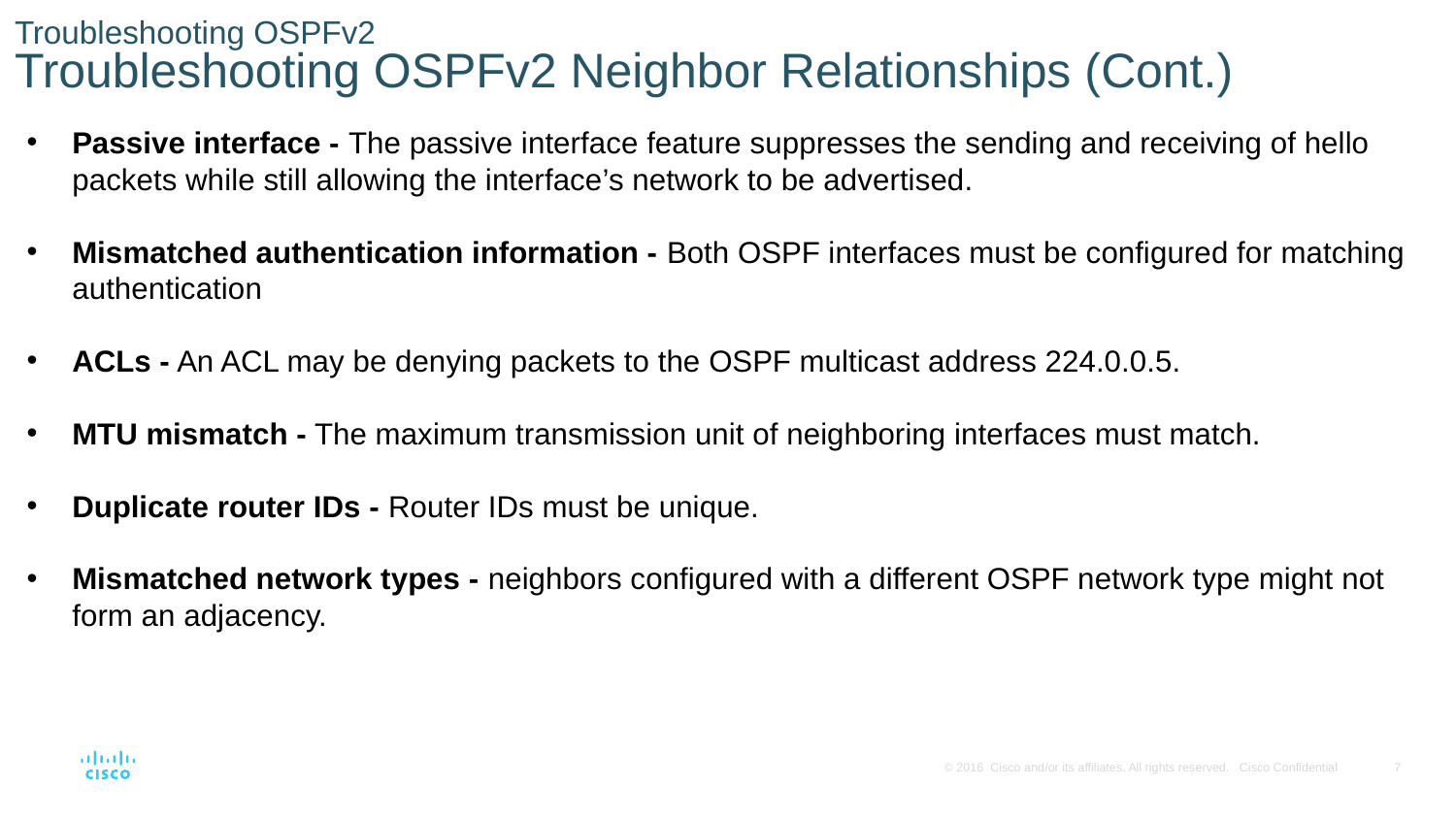

# Troubleshooting OSPFv2 Troubleshooting OSPFv2 Neighbor Relationships (Cont.)
Passive interface - The passive interface feature suppresses the sending and receiving of hello packets while still allowing the interface’s network to be advertised.

Mismatched authentication information - Both OSPF interfaces must be configured for matching authentication

ACLs - An ACL may be denying packets to the OSPF multicast address 224.0.0.5.

MTU mismatch - The maximum transmission unit of neighboring interfaces must match.

Duplicate router IDs - Router IDs must be unique.

Mismatched network types - neighbors configured with a different OSPF network type might not form an adjacency.